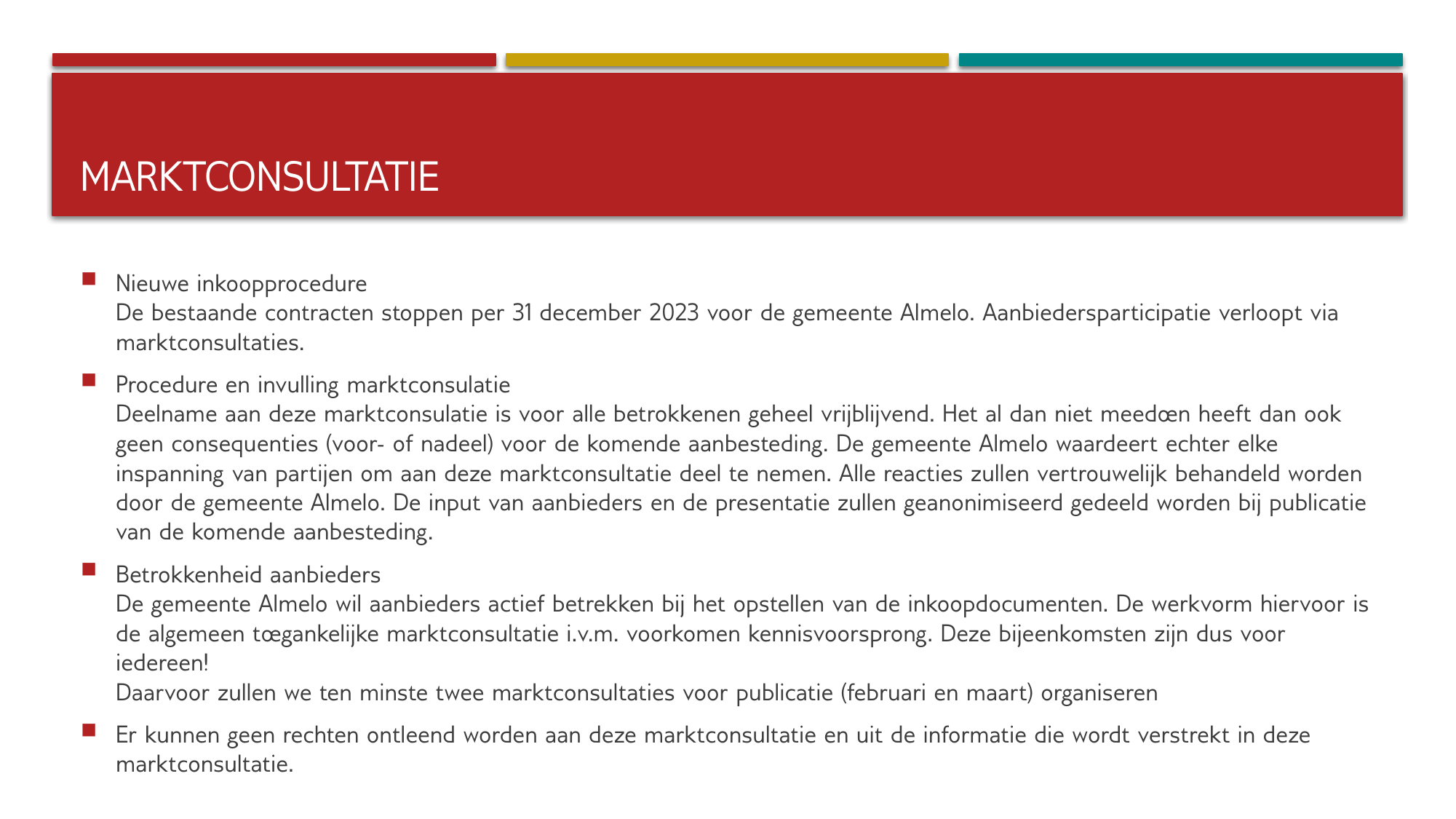

# Marktconsultatie
Nieuwe inkoopprocedure
De bestaande contracten stoppen per 31 december 2023 voor de gemeente Almelo. Aanbiedersparticipatie verloopt via marktconsultaties.
Procedure en invulling marktconsulatie
Deelname aan deze marktconsulatie is voor alle betrokkenen geheel vrijblijvend. Het al dan niet meedoen heeft dan ook geen consequenties (voor- of nadeel) voor de komende aanbesteding. De gemeente Almelo waardeert echter elke inspanning van partijen om aan deze marktconsultatie deel te nemen. Alle reacties zullen vertrouwelijk behandeld worden door de gemeente Almelo. De input van aanbieders en de presentatie zullen geanonimiseerd gedeeld worden bij publicatie van de komende aanbesteding.
Betrokkenheid aanbieders
De gemeente Almelo wil aanbieders actief betrekken bij het opstellen van de inkoopdocumenten. De werkvorm hiervoor is de algemeen toegankelijke marktconsultatie i.v.m. voorkomen kennisvoorsprong. Deze bijeenkomsten zijn dus voor iedereen!
Daarvoor zullen we ten minste twee marktconsultaties voor publicatie (februari en maart) organiseren
Er kunnen geen rechten ontleend worden aan deze marktconsultatie en uit de informatie die wordt verstrekt in deze marktconsultatie.